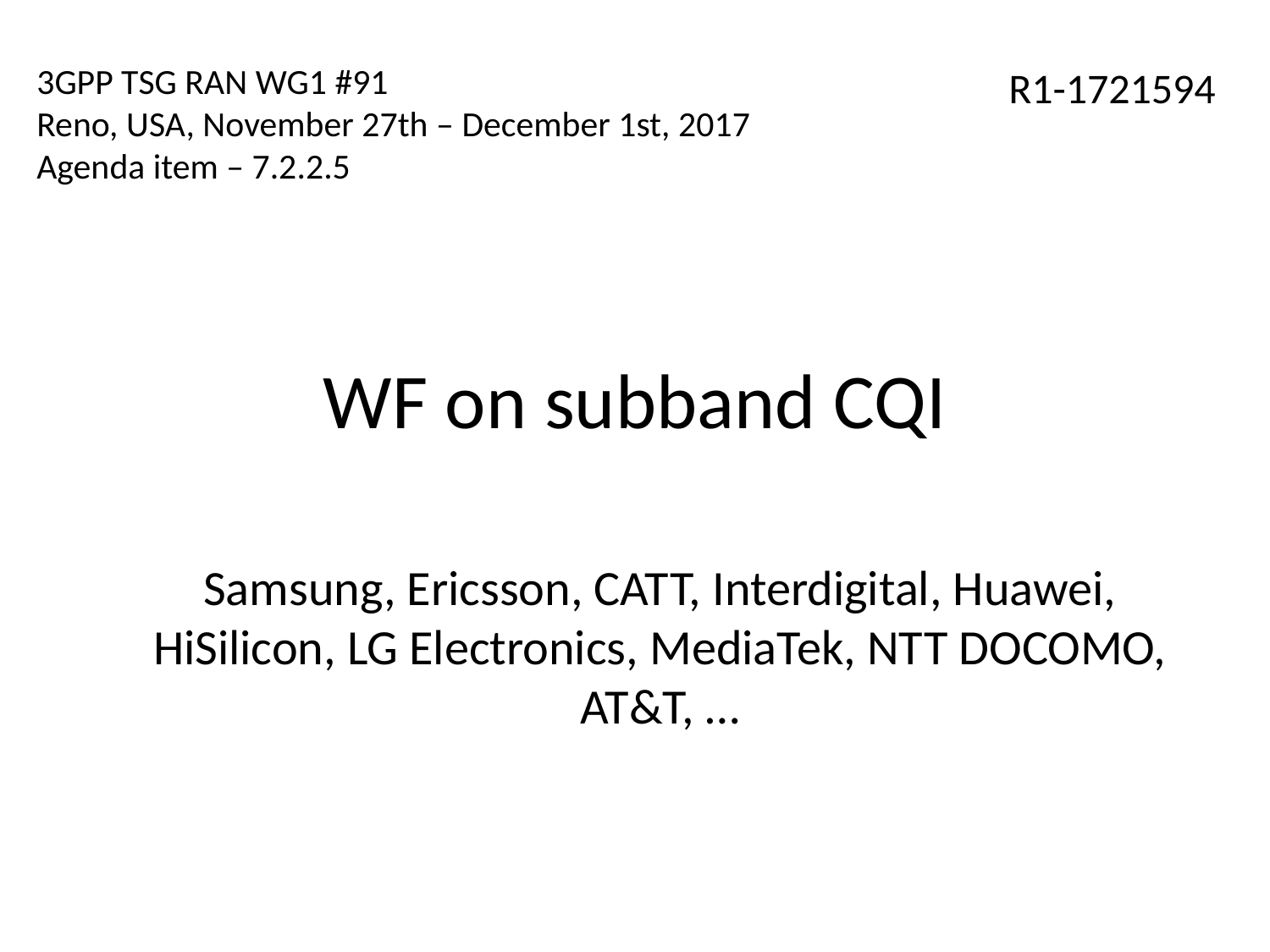

3GPP TSG RAN WG1 #91
Reno, USA, November 27th – December 1st, 2017
Agenda item – 7.2.2.5
R1-1721594
# WF on subband CQI
Samsung, Ericsson, CATT, Interdigital, Huawei, HiSilicon, LG Electronics, MediaTek, NTT DOCOMO, AT&T, …